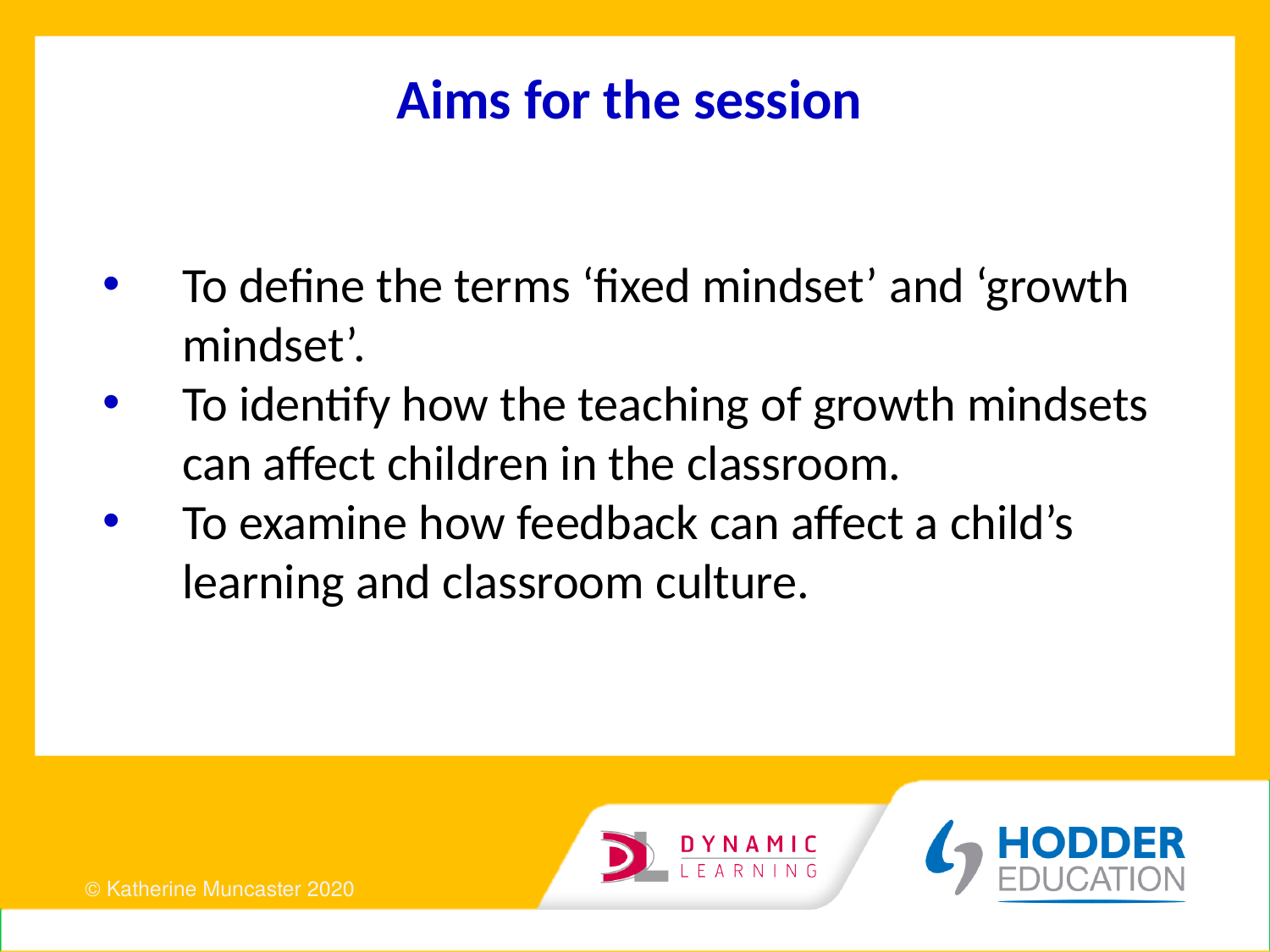

# Aims for the session
To define the terms ‘fixed mindset’ and ‘growth mindset’.
To identify how the teaching of growth mindsets can affect children in the classroom.
To examine how feedback can affect a child’s learning and classroom culture.